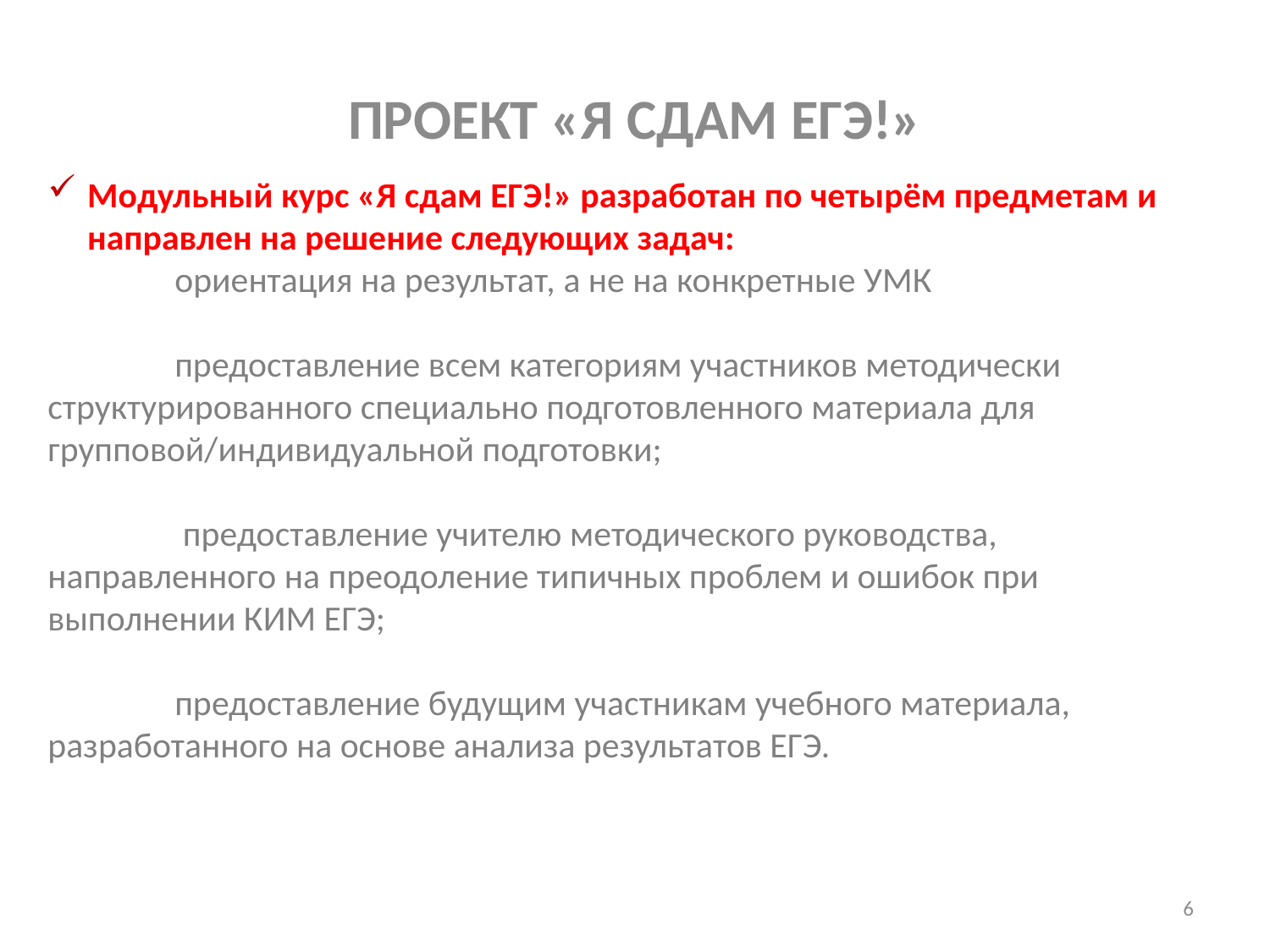

ПРОЕКТ «Я СДАМ ЕГЭ!»
Модульный курс «Я сдам ЕГЭ!» разработан по четырём предметам и направлен на решение следующих задач:
	ориентация на результат, а не на конкретные УМК

	предоставление всем категориям участников методически 	структурированного специально подготовленного материала для 	групповой/индивидуальной подготовки;

 	 предоставление учителю методического руководства,	направленного на преодоление типичных проблем и ошибок при 	выполнении КИМ ЕГЭ;

	предоставление будущим участникам учебного материала, 	разработанного на основе анализа результатов ЕГЭ.

6